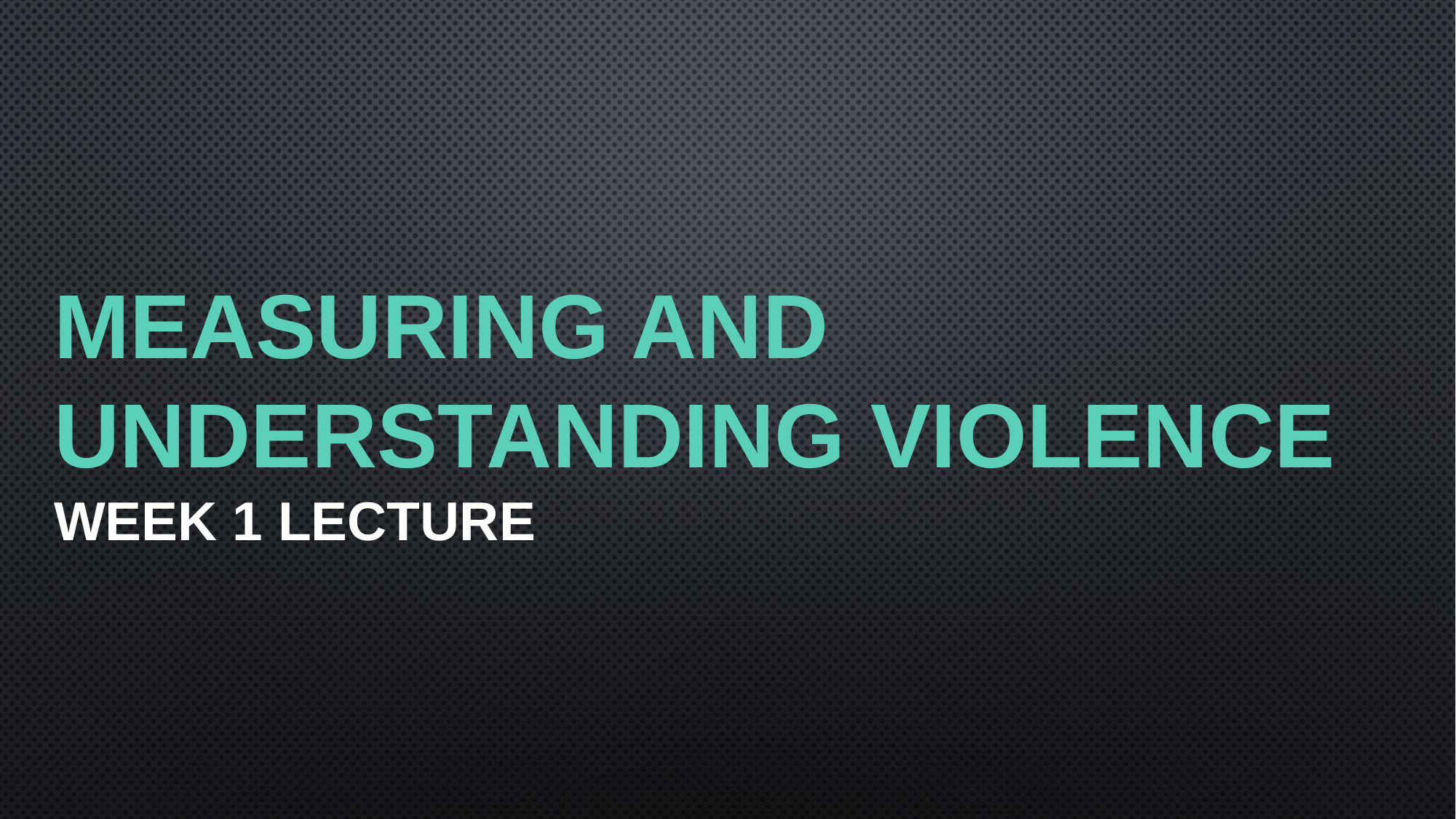

# Measuring and Understanding Violence WEEK 1 Lecture